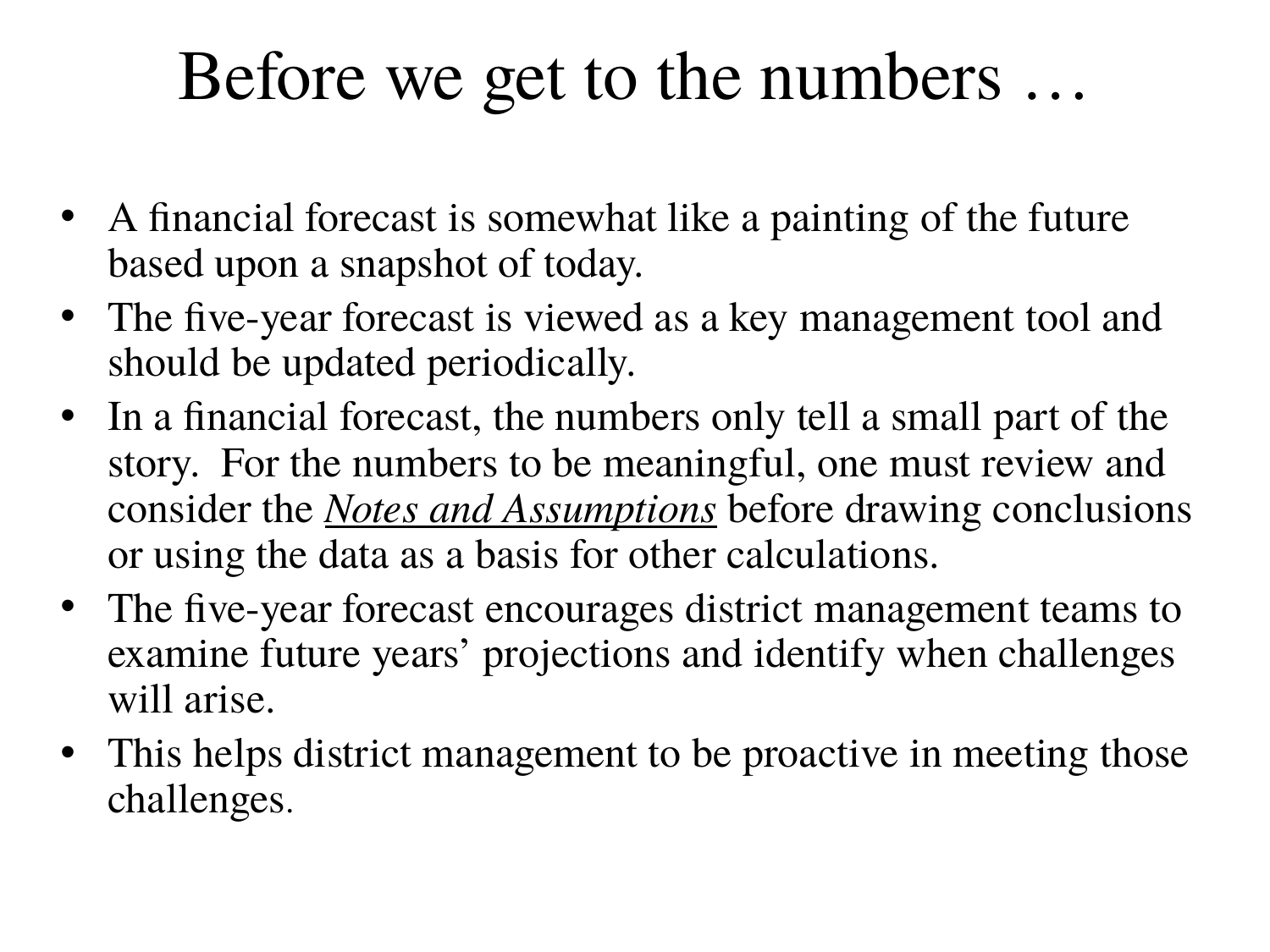

# Before we get to the numbers …

A financial forecast is somewhat like a painting of the future based upon a snapshot of today.
The five-year forecast is viewed as a key management tool and should be updated periodically.
In a financial forecast, the numbers only tell a small part of the story.  For the numbers to be meaningful, one must review and consider the Notes and Assumptions before drawing conclusions or using the data as a basis for other calculations.
The five-year forecast encourages district management teams to examine future years’ projections and identify when challenges will arise.
This helps district management to be proactive in meeting those challenges.